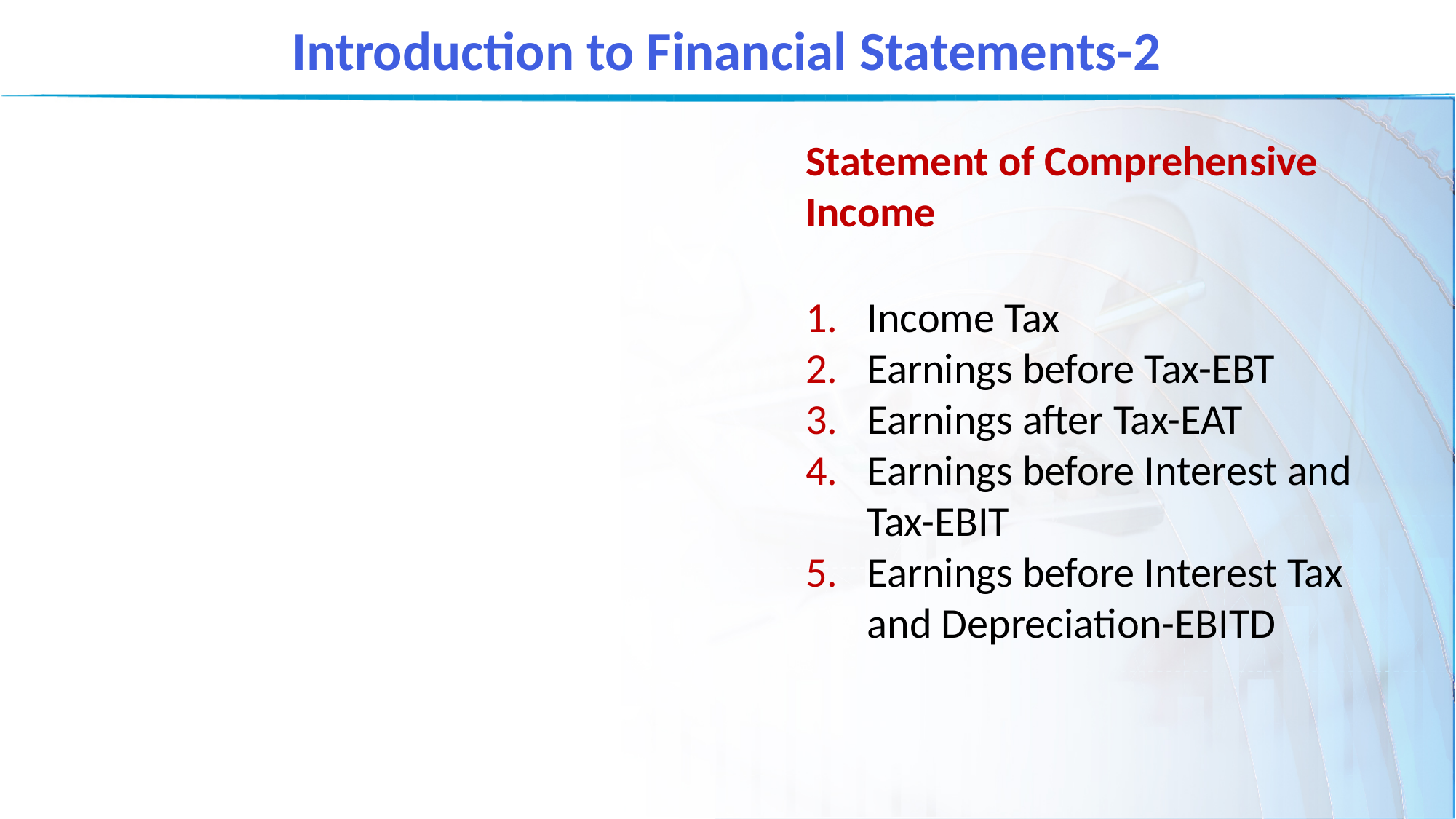

Introduction to Financial Statements-2
Statement of Comprehensive Income

Income Tax
Earnings before Tax-EBT
Earnings after Tax-EAT
Earnings before Interest and Tax-EBIT
Earnings before Interest Tax and Depreciation-EBITD